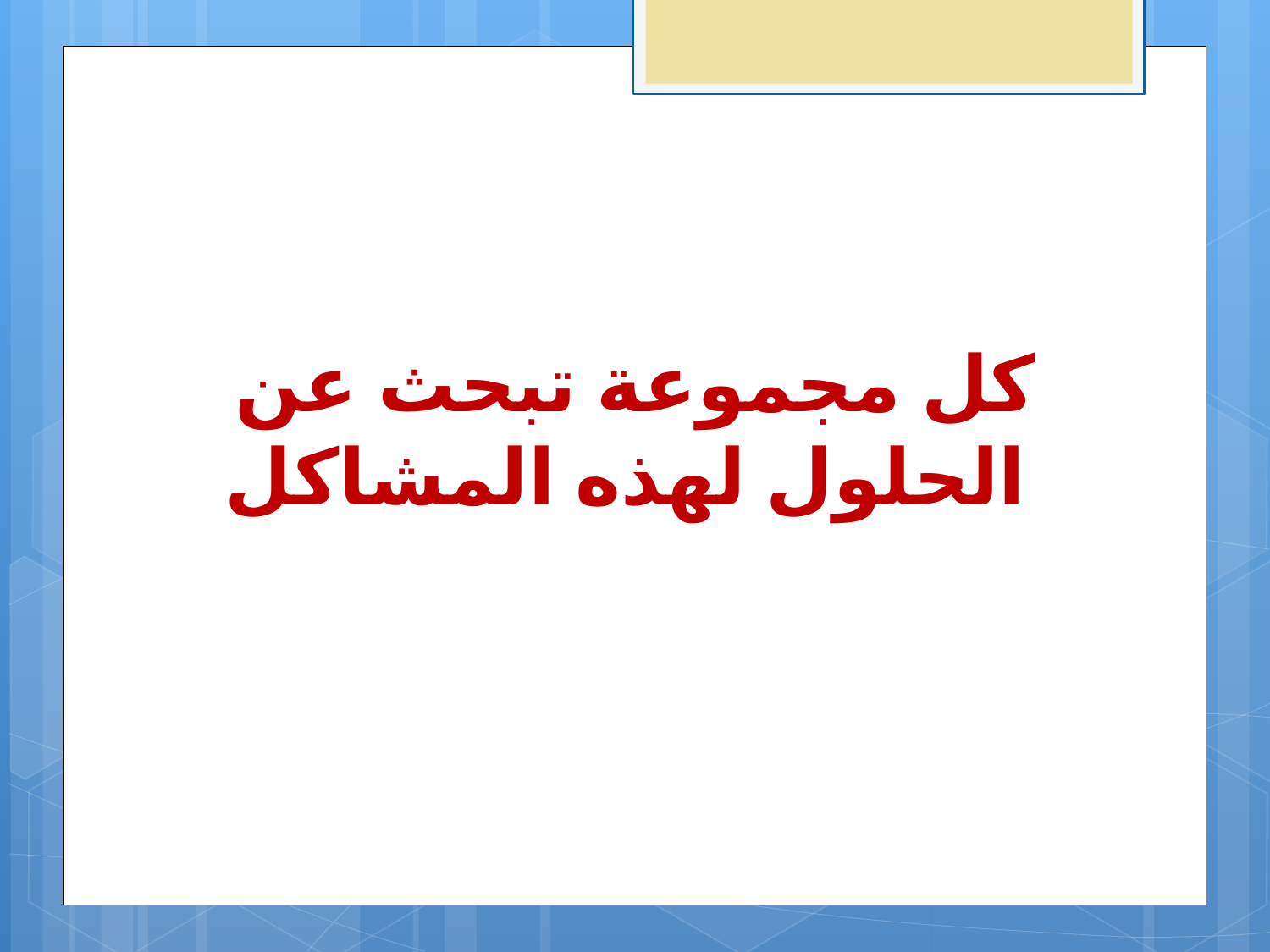

# كل مجموعة تبحث عن الحلول لهذه المشاكل